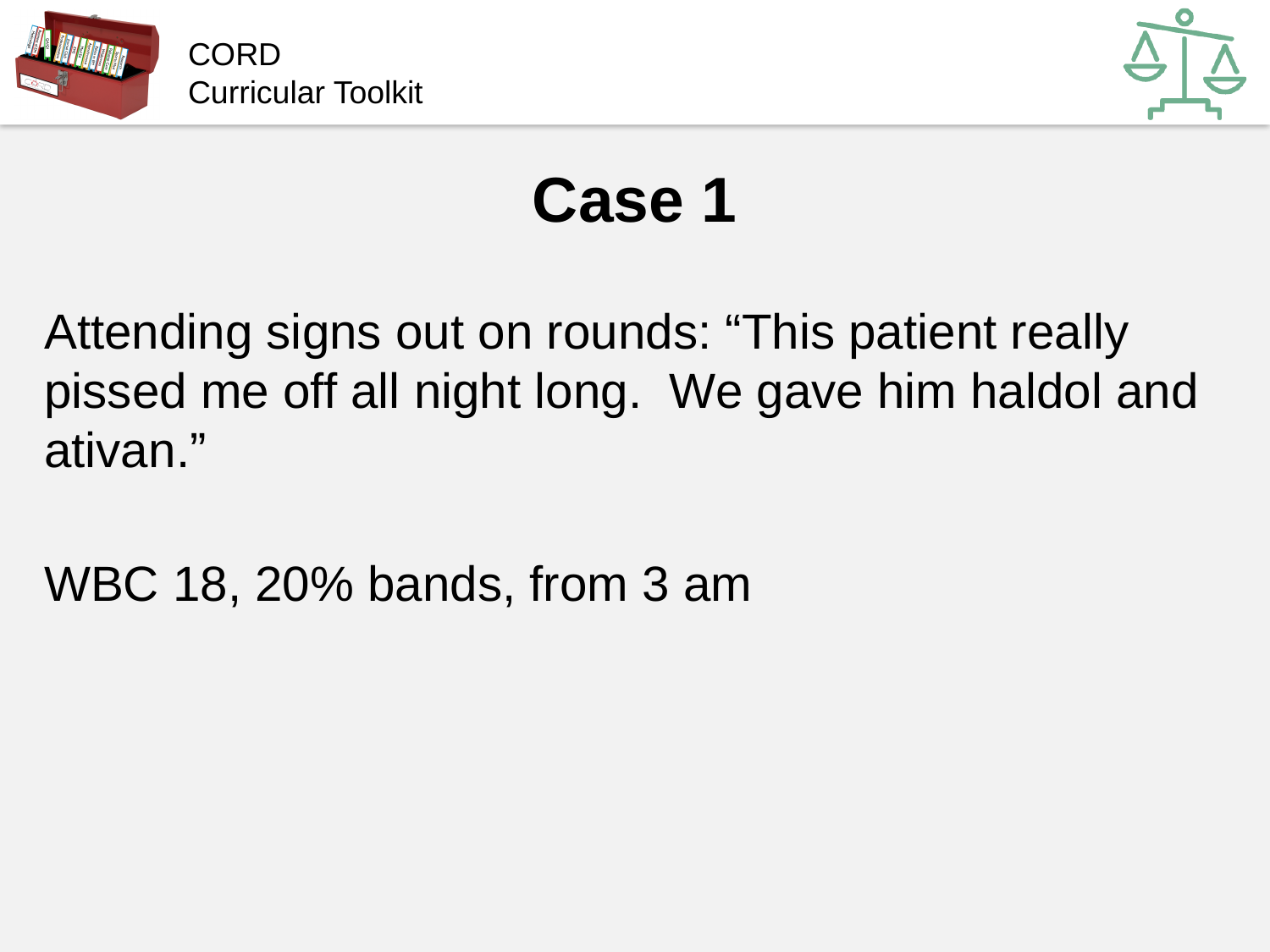

# Case 1
Attending signs out on rounds: “This patient really pissed me off all night long.  We gave him haldol and ativan.”
WBC 18, 20% bands, from 3 am